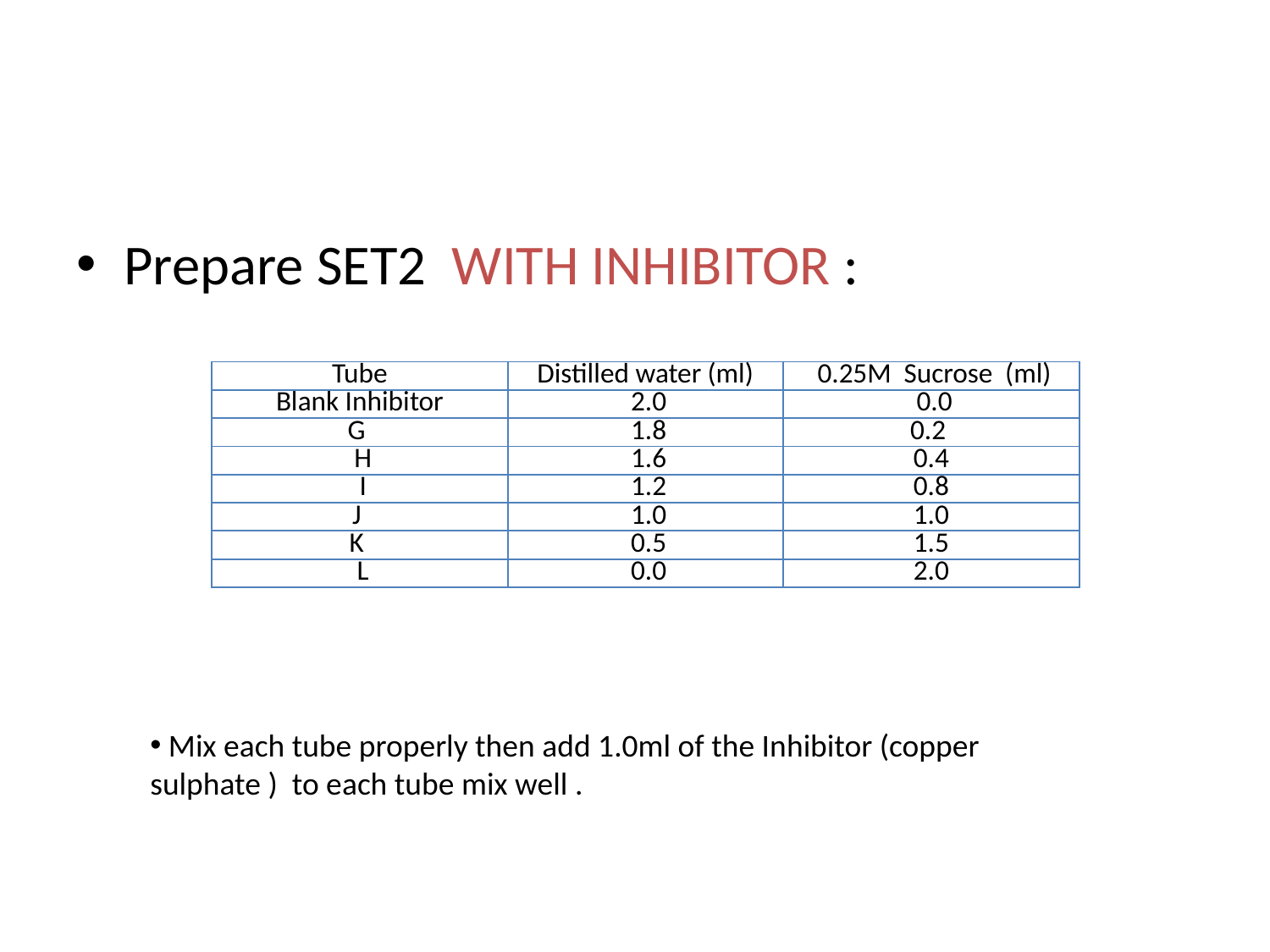

#
Prepare SET2  WITH INHIBITOR :

| Tube | Distilled water (ml) | 0.25M Sucrose (ml) |
| --- | --- | --- |
| Blank Inhibitor | 2.0 | 0.0 |
| G | 1.8 | 0.2 |
| H | 1.6 | 0.4 |
| I | 1.2 | 0.8 |
| J | 1.0 | 1.0 |
| K | 0.5 | 1.5 |
| L | 0.0 | 2.0 |
 Mix each tube properly then add 1.0ml of the Inhibitor (copper sulphate )  to each tube mix well .